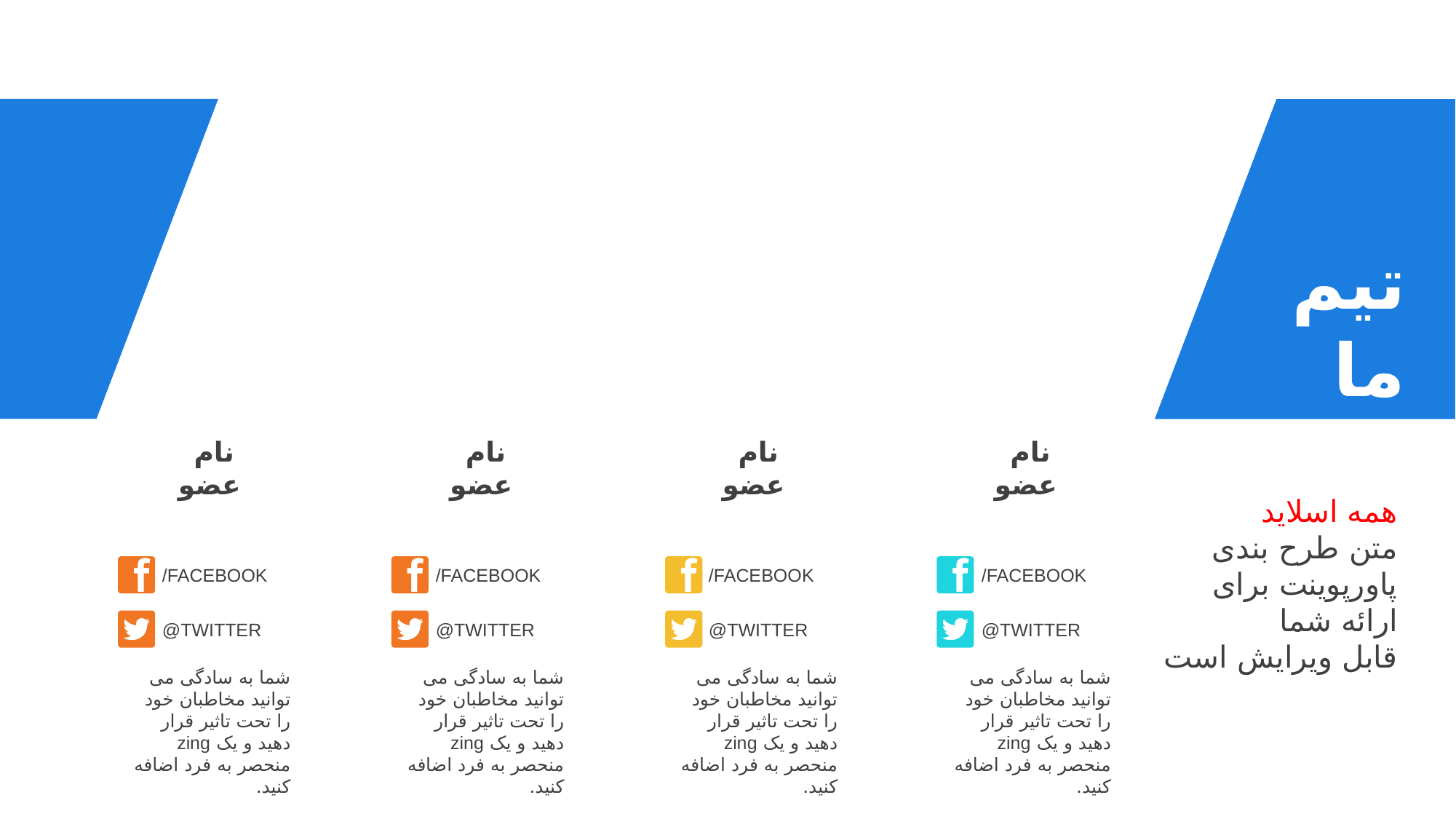

تیم
ما
نام
عضو
نام
عضو
نام
عضو
نام
عضو
همه اسلاید
متن طرح بندی پاورپوینت برای ارائه شما
قابل ویرایش است

/FACEBOOK

@TWITTER
شما به سادگی می توانید مخاطبان خود را تحت تاثیر قرار دهید و یک zing منحصر به فرد اضافه کنید.

/FACEBOOK

@TWITTER
شما به سادگی می توانید مخاطبان خود را تحت تاثیر قرار دهید و یک zing منحصر به فرد اضافه کنید.

/FACEBOOK

@TWITTER
شما به سادگی می توانید مخاطبان خود را تحت تاثیر قرار دهید و یک zing منحصر به فرد اضافه کنید.

/FACEBOOK

@TWITTER
شما به سادگی می توانید مخاطبان خود را تحت تاثیر قرار دهید و یک zing منحصر به فرد اضافه کنید.